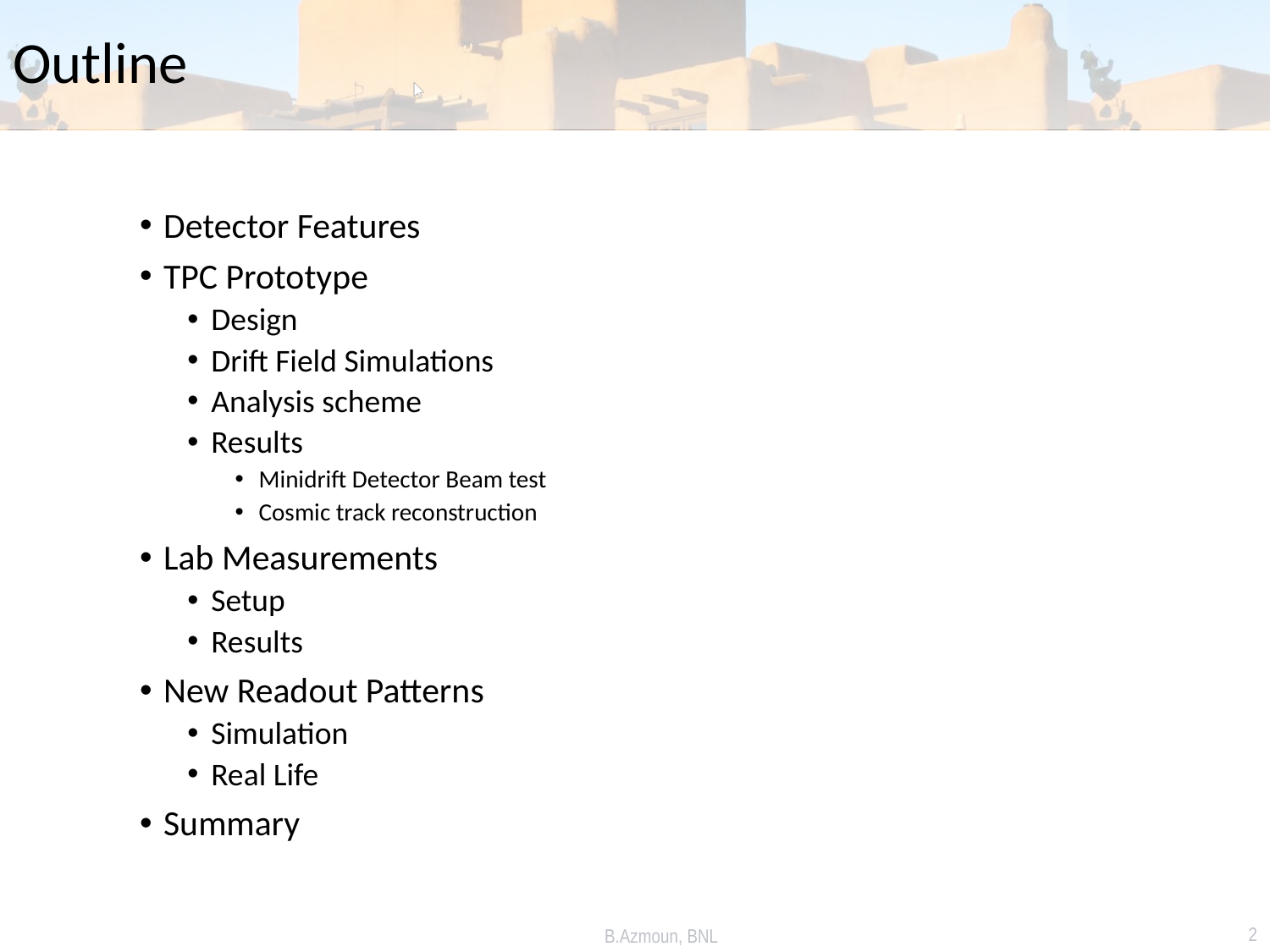

# Outline
Detector Features
TPC Prototype
Design
Drift Field Simulations
Analysis scheme
Results
Minidrift Detector Beam test
Cosmic track reconstruction
Lab Measurements
Setup
Results
New Readout Patterns
Simulation
Real Life
Summary
B.Azmoun, BNL
2